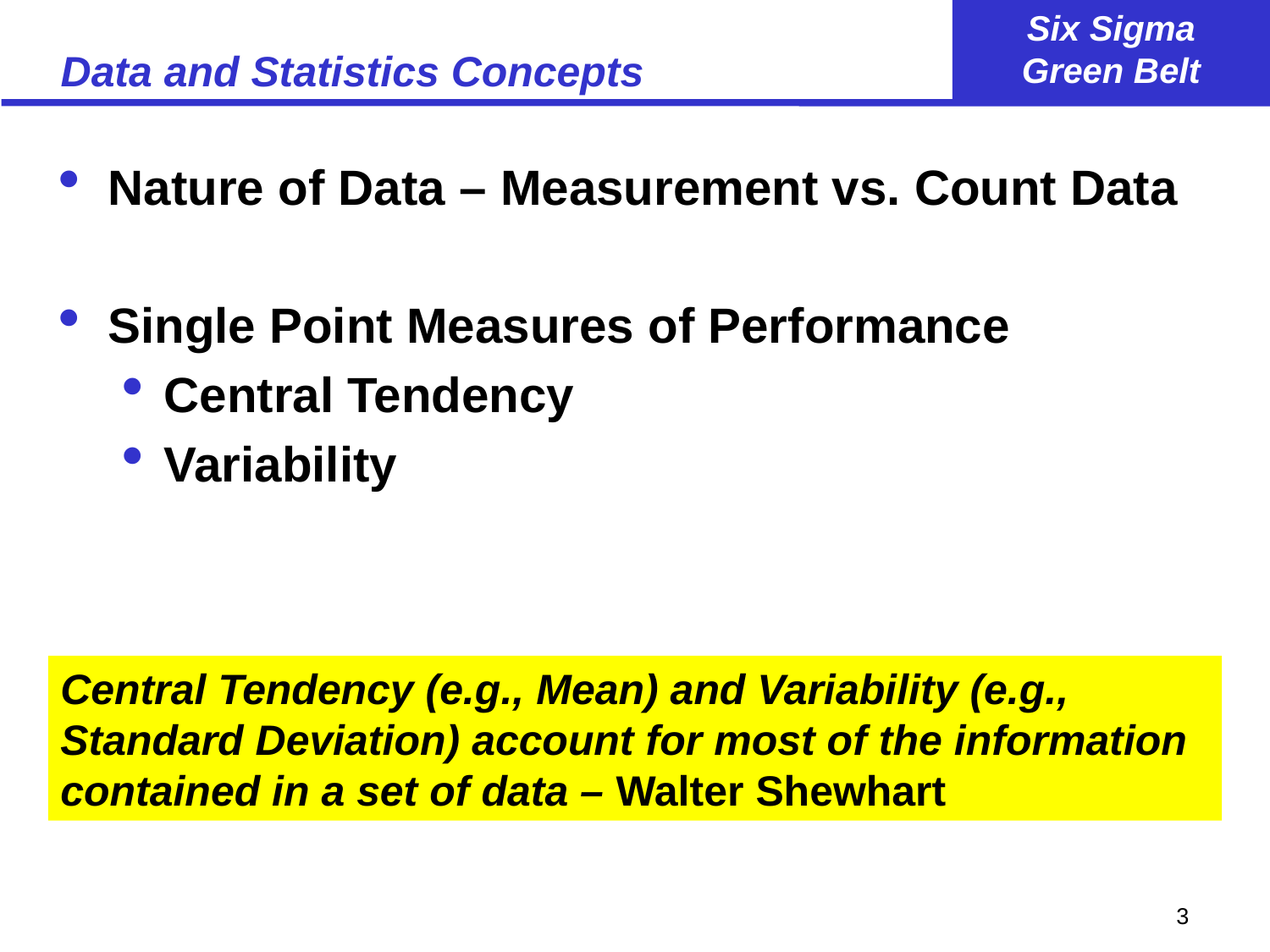

# Data and Statistics Concepts
Nature of Data – Measurement vs. Count Data

Single Point Measures of Performance
Central Tendency
Variability
Central Tendency (e.g., Mean) and Variability (e.g., Standard Deviation) account for most of the information contained in a set of data – Walter Shewhart